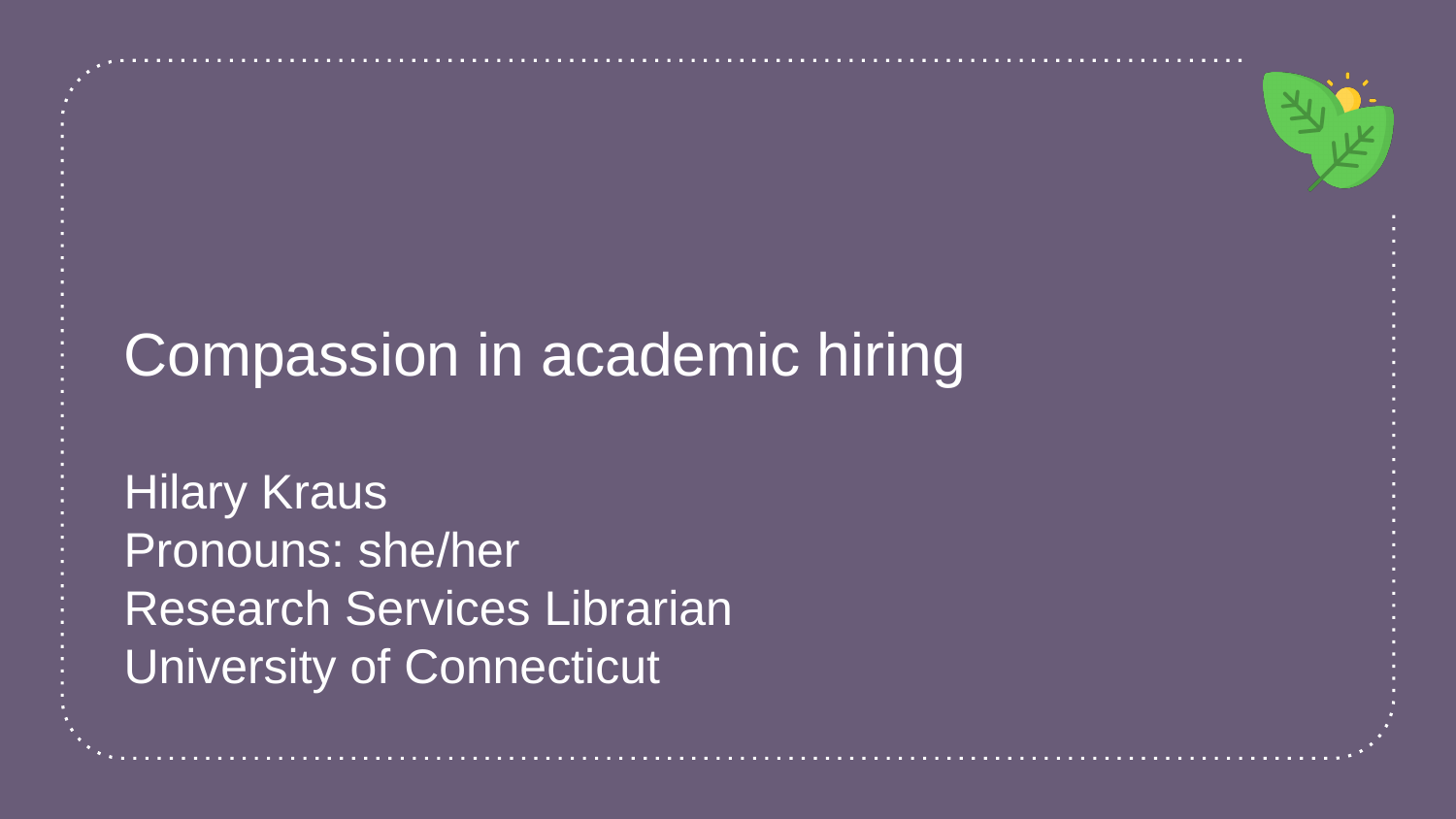

# Compassion in academic hiring

Hilary Kraus
Pronouns: she/her
Research Services Librarian
University of Connecticut